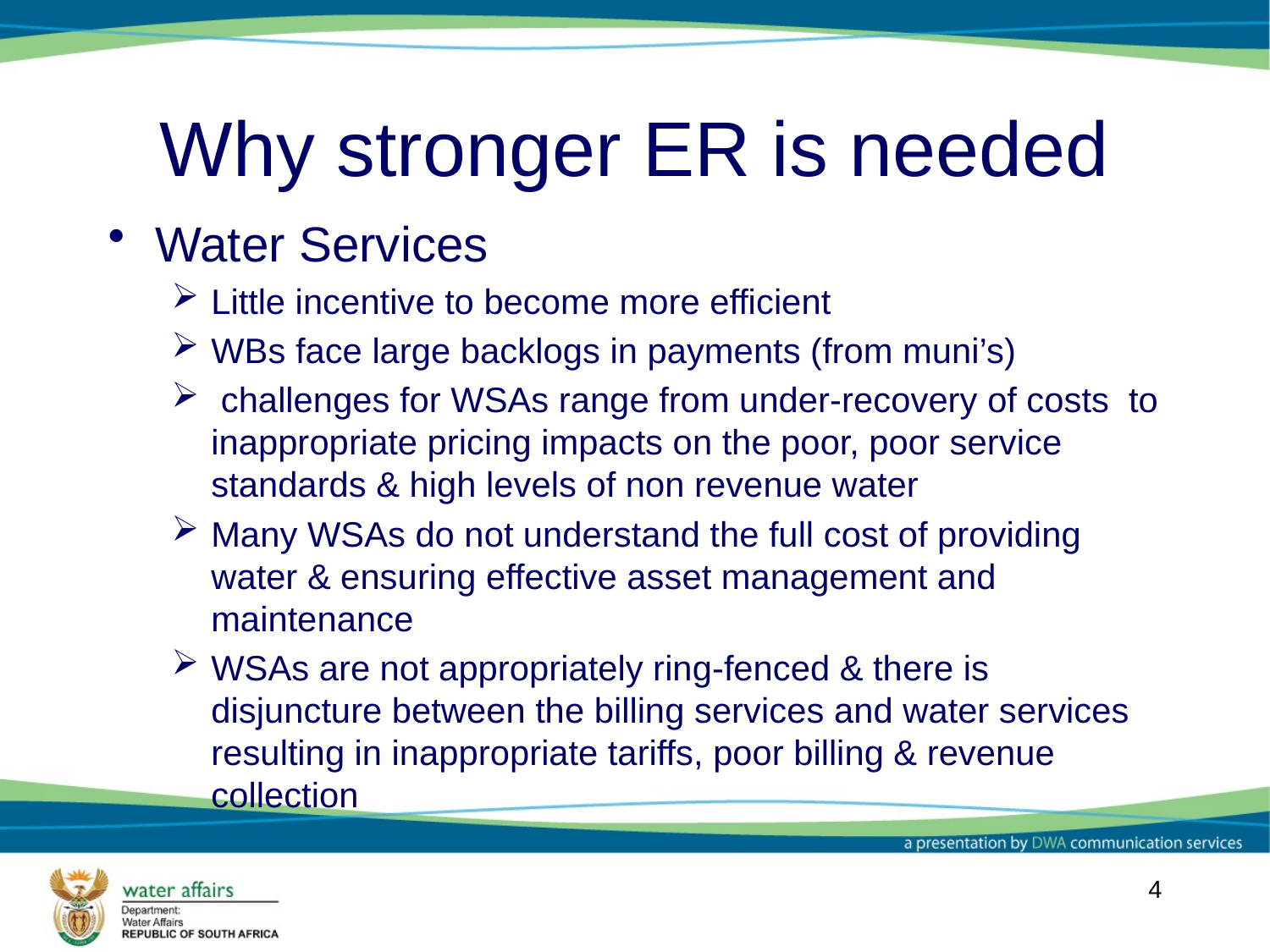

# Why stronger ER is needed
Water Services
Little incentive to become more efficient
WBs face large backlogs in payments (from muni’s)
 challenges for WSAs range from under-recovery of costs  to inappropriate pricing impacts on the poor, poor service standards & high levels of non revenue water
Many WSAs do not understand the full cost of providing water & ensuring effective asset management and maintenance
WSAs are not appropriately ring-fenced & there is disjuncture between the billing services and water services resulting in inappropriate tariffs, poor billing & revenue collection

4